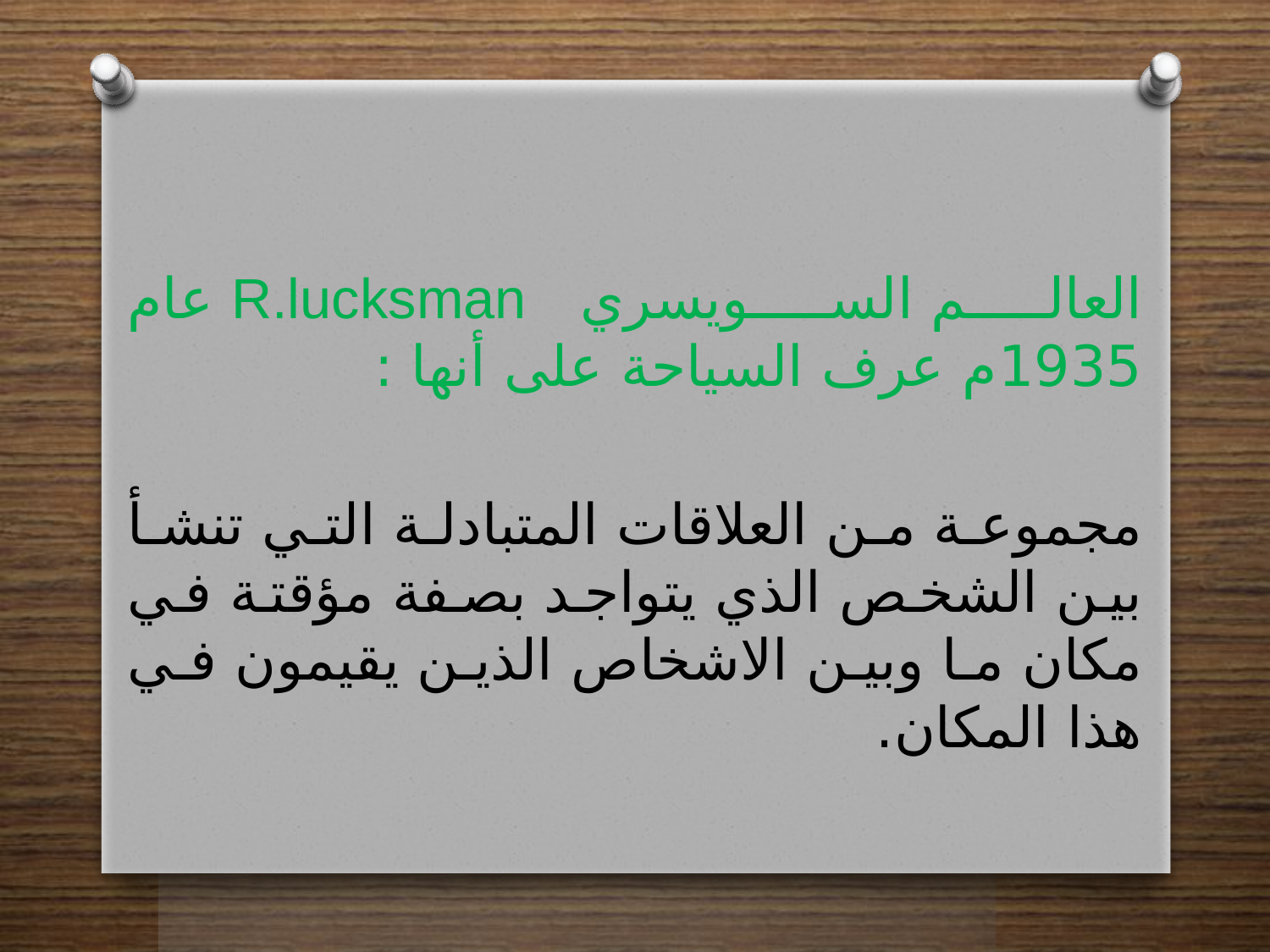

العالم السويسري   R.lucksman عام 1935م عرف السياحة على أنها :

مجموعة من العلاقات المتبادلة التي تنشأ بين الشخص الذي يتواجد بصفة مؤقتة في مكان ما وبين الاشخاص الذين يقيمون في هذا المكان.